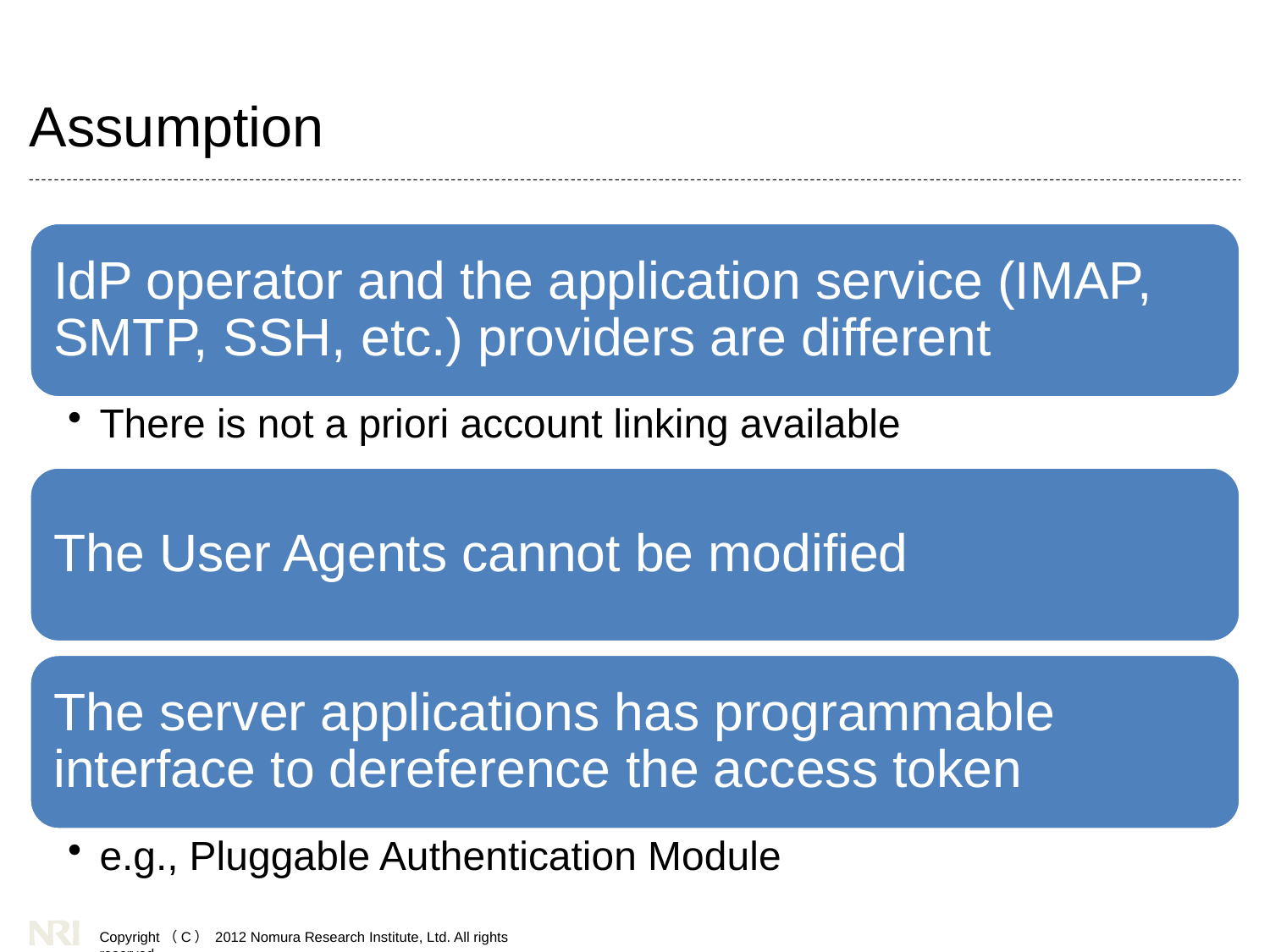

# Assumption
IdP operator and the application service (IMAP, SMTP, SSH, etc.) providers are different
There is not a priori account linking available
The User Agents cannot be modified
The server applications has programmable interface to dereference the access token
e.g., Pluggable Authentication Module